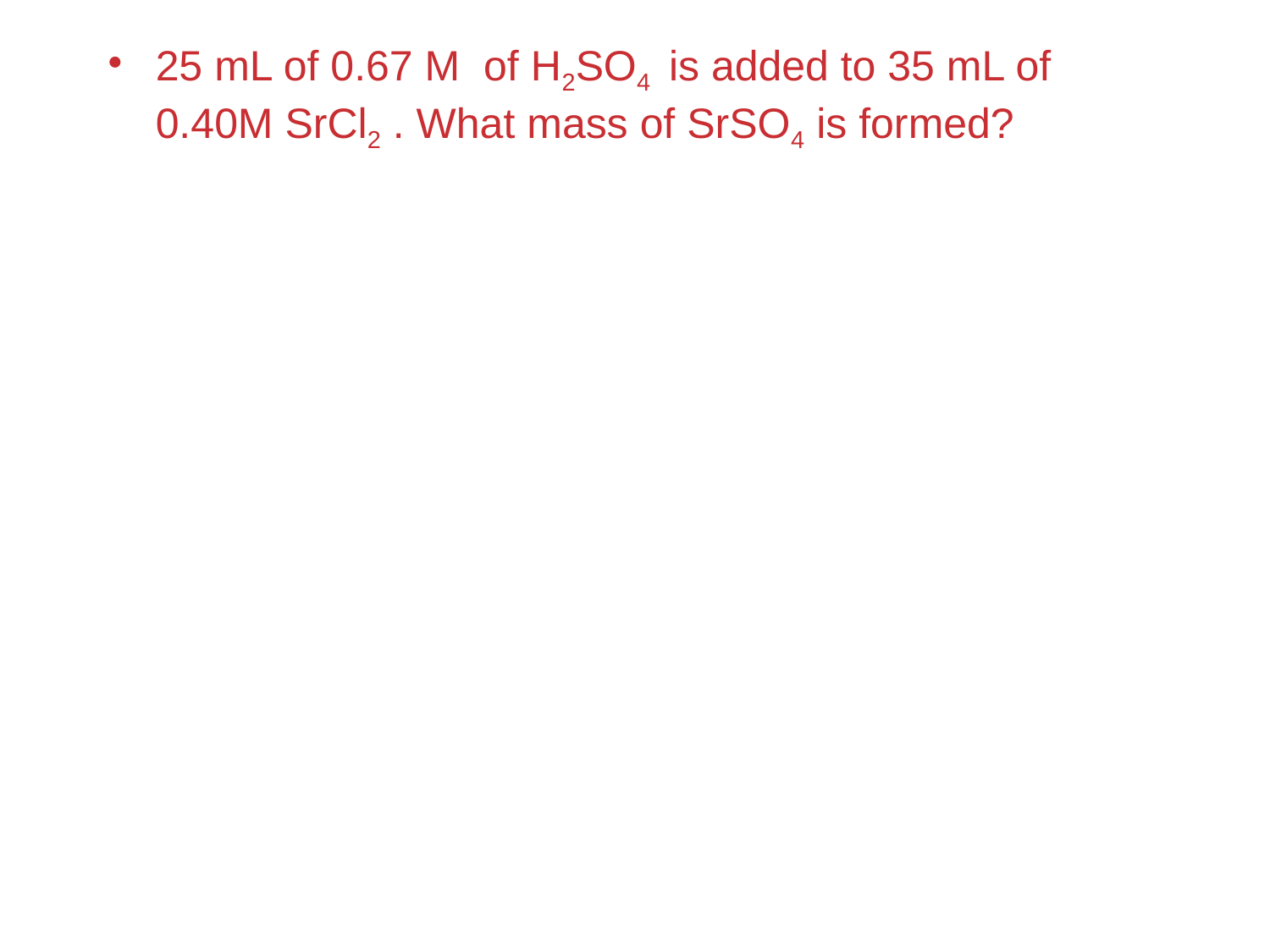

#
25 mL of 0.67 M  of H2SO4  is added to 35 mL of 0.40M SrCl2 . What mass of SrSO4 is formed?